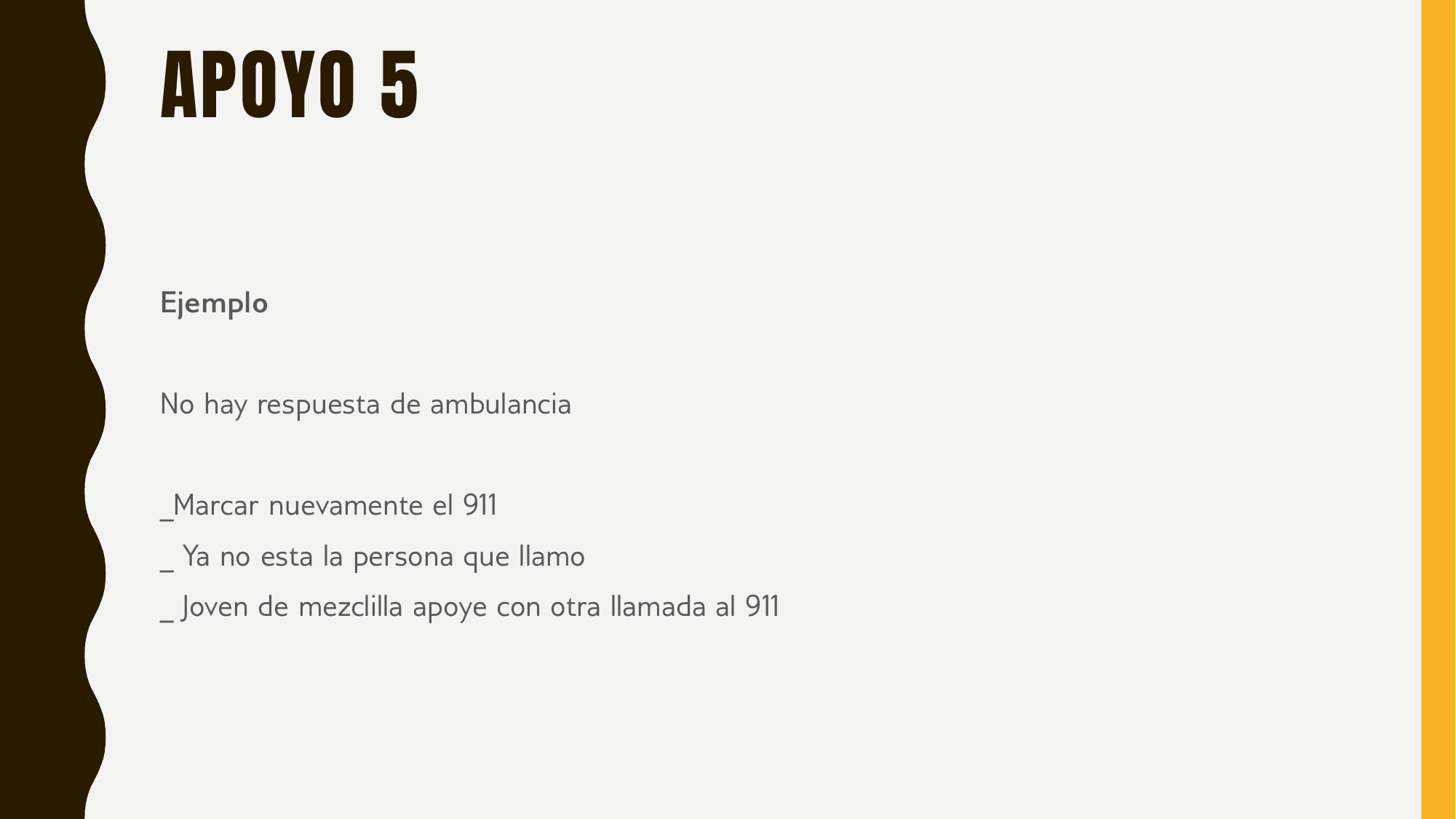

# Apoyo 5
Ejemplo

No hay respuesta de ambulancia

_Marcar nuevamente el 911
_ Ya no esta la persona que llamo
_ Joven de mezclilla apoye con otra llamada al 911